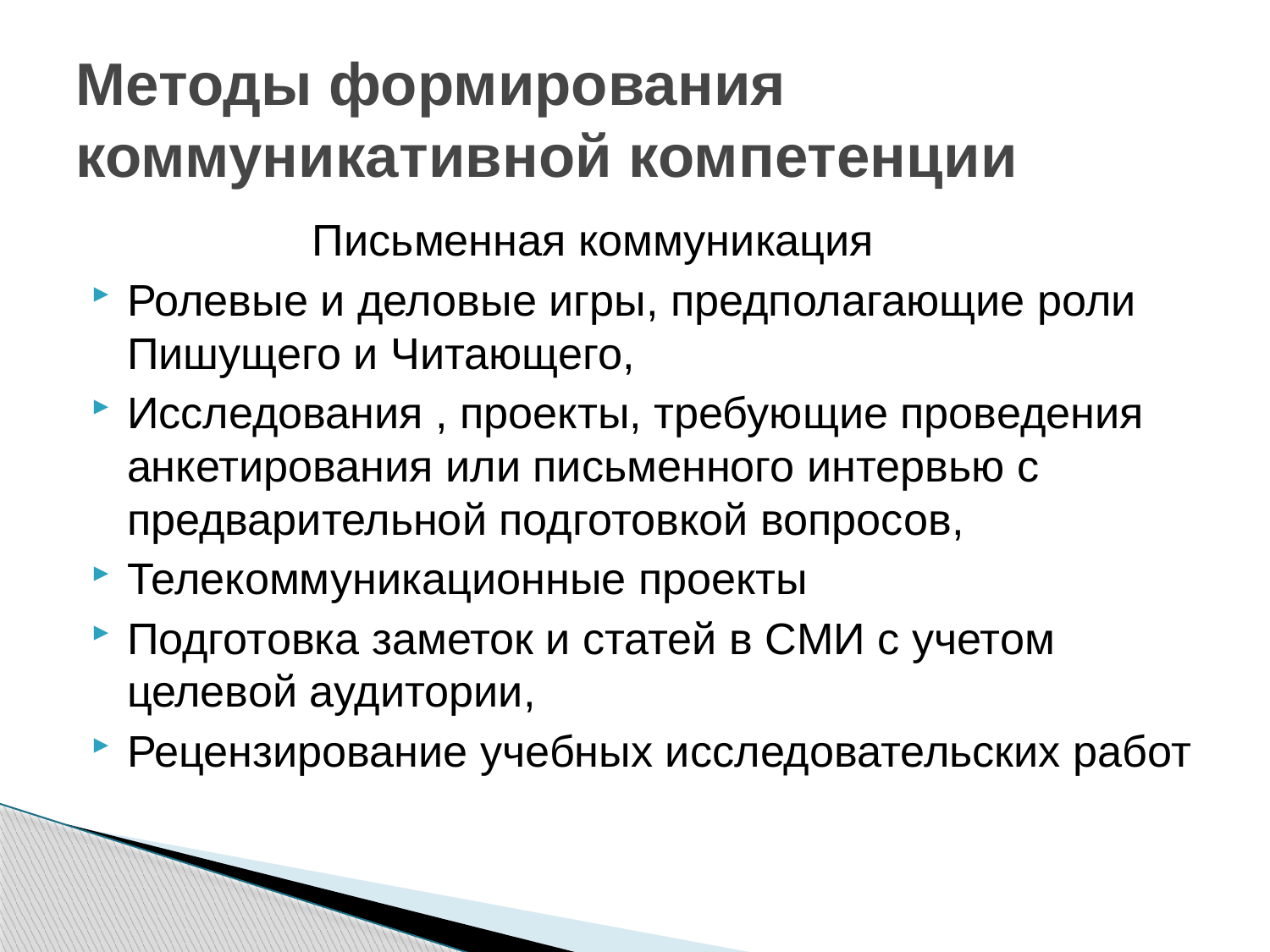

# Методы формирования коммуникативной компетенции
                  Письменная коммуникация
Ролевые и деловые игры, предполагающие роли Пишущего и Читающего,
Исследования , проекты, требующие проведения анкетирования или письменного интервью с предварительной подготовкой вопросов,
Телекоммуникационные проекты
Подготовка заметок и статей в СМИ с учетом целевой аудитории,
Рецензирование учебных исследовательских работ